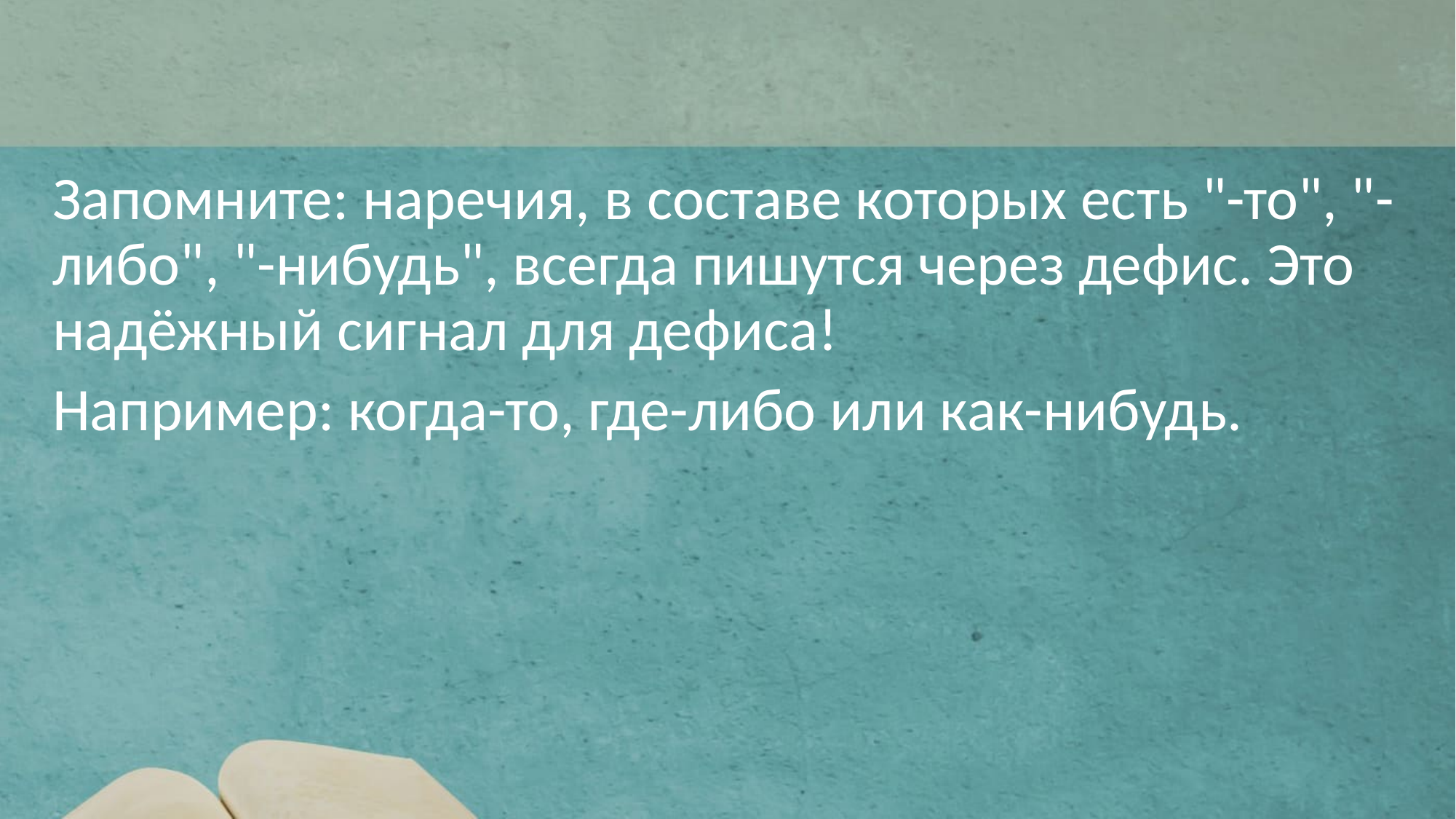

Запомните: наречия, в составе которых есть "-то", "-либо", "-нибудь", всегда пишутся через дефис. Это надёжный сигнал для дефиса!
Например: когда-то, где-либо или как-нибудь.